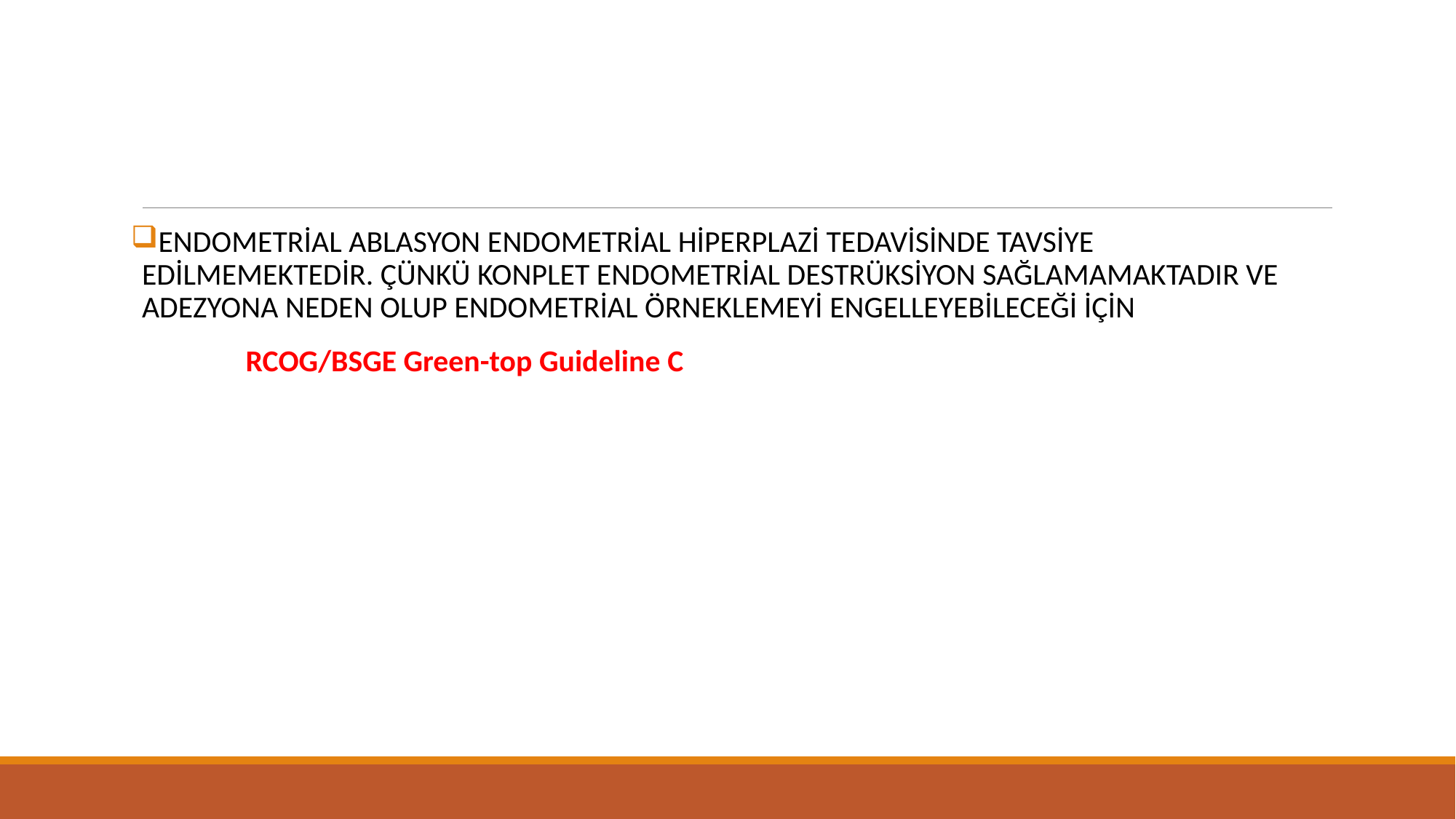

#
ENDOMETRİAL ABLASYON ENDOMETRİAL HİPERPLAZİ TEDAVİSİNDE TAVSİYE EDİLMEMEKTEDİR. ÇÜNKÜ KONPLET ENDOMETRİAL DESTRÜKSİYON SAĞLAMAMAKTADIR VE ADEZYONA NEDEN OLUP ENDOMETRİAL ÖRNEKLEMEYİ ENGELLEYEBİLECEĞİ İÇİN
               RCOG/BSGE Green-top Guideline C